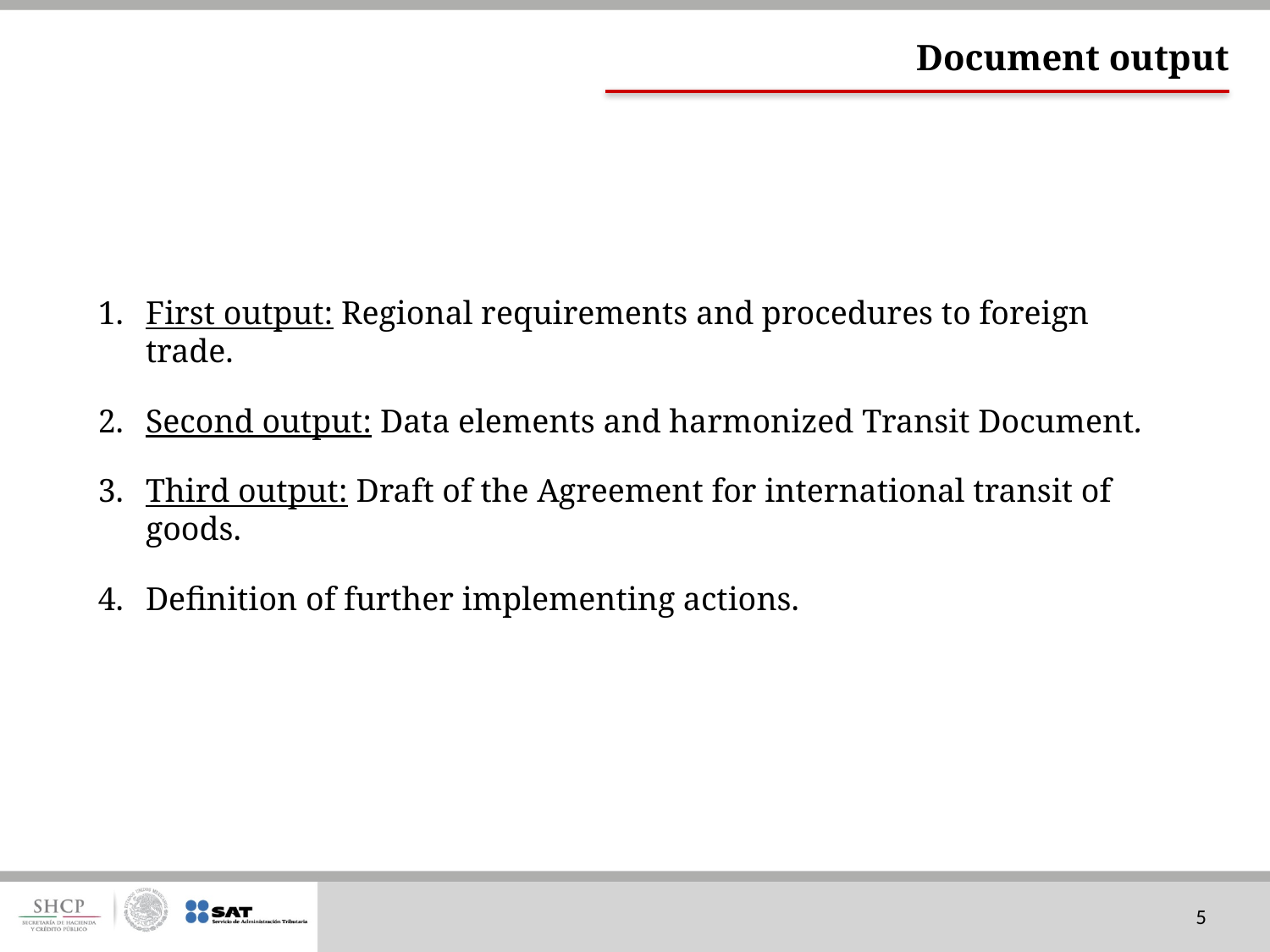

Document output
First output: Regional requirements and procedures to foreign trade.
Second output: Data elements and harmonized Transit Document.
Third output: Draft of the Agreement for international transit of goods.
Definition of further implementing actions.
5